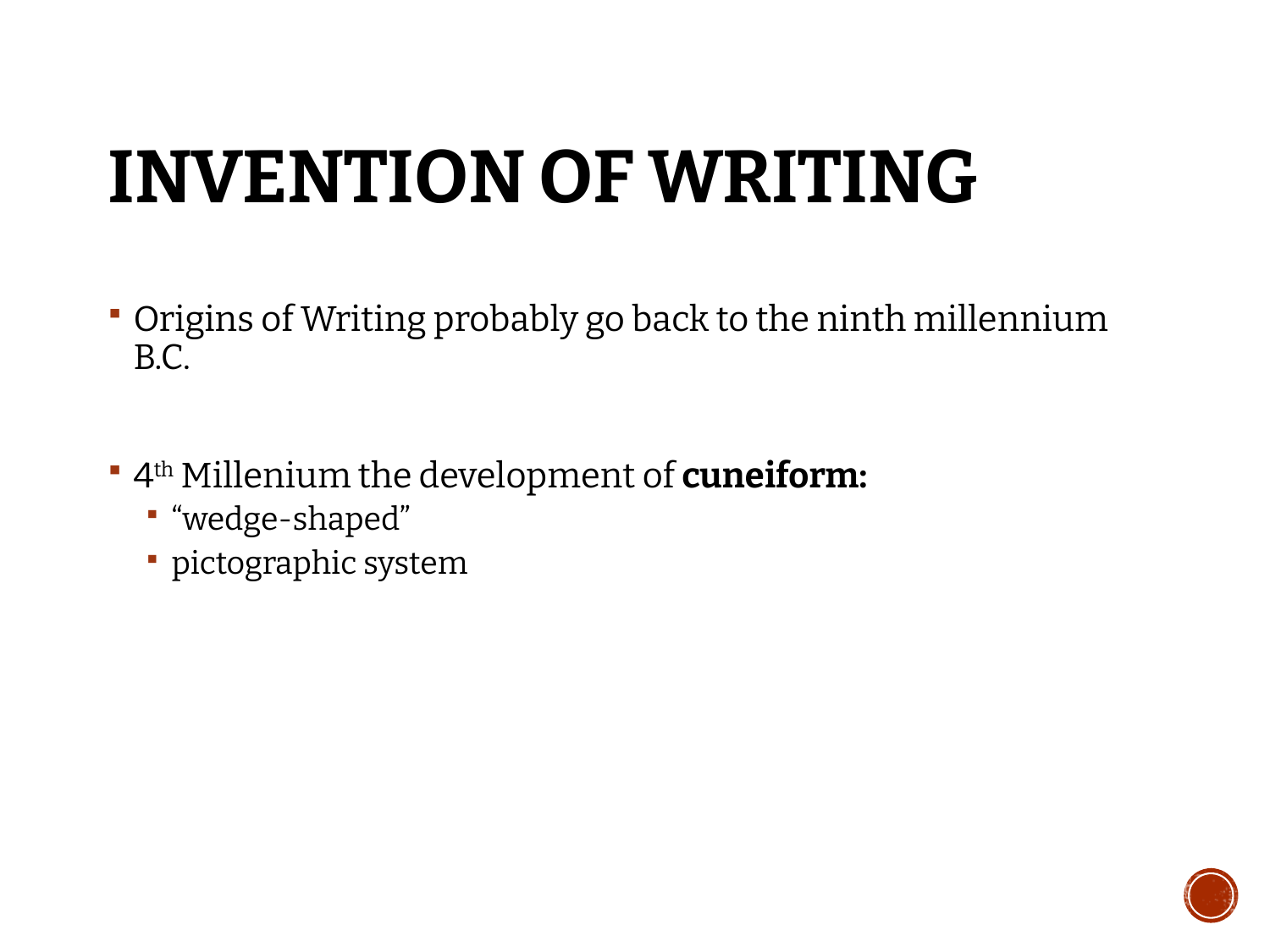

# Invention of Writing
Origins of Writing probably go back to the ninth millennium B.C.

4th Millenium the development of cuneiform:
“wedge-shaped”
pictographic system